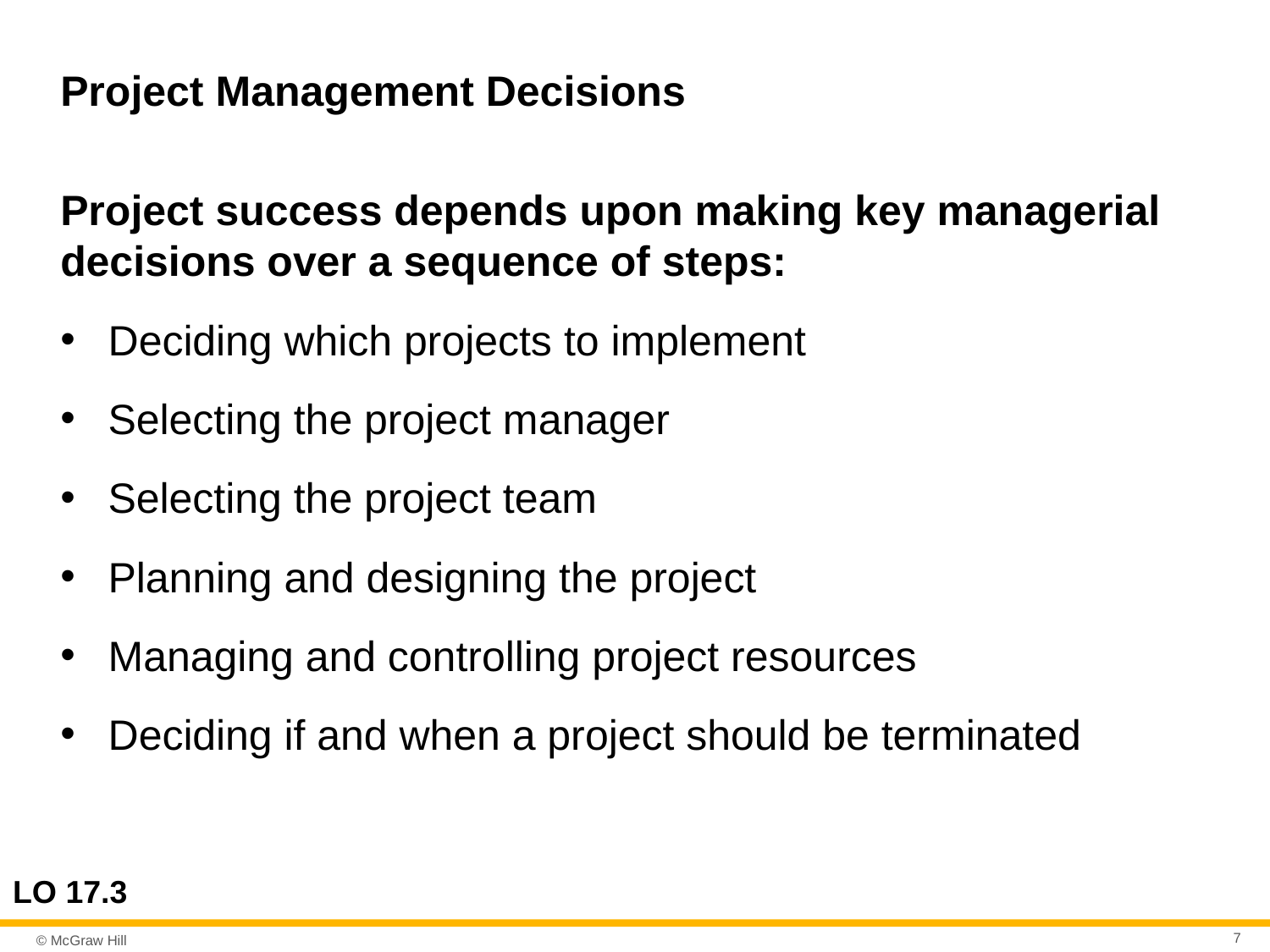

# Project Management Decisions
Project success depends upon making key managerial decisions over a sequence of steps:
Deciding which projects to implement
Selecting the project manager
Selecting the project team
Planning and designing the project
Managing and controlling project resources
Deciding if and when a project should be terminated
LO 17.3